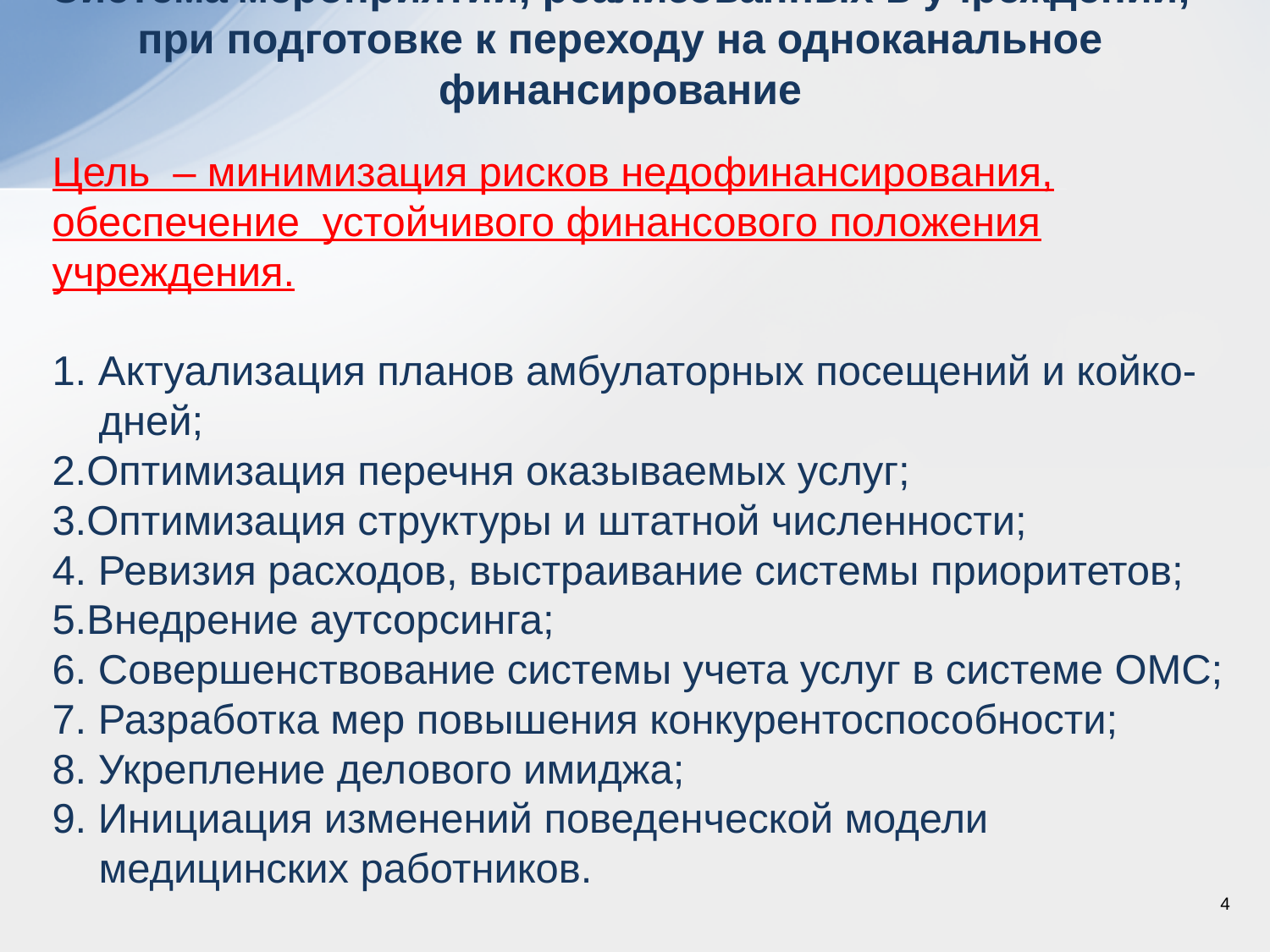

# Система мероприятий, реализованных в учреждении, при подготовке к переходу на одноканальное финансирование
Цель  – минимизация рисков недофинансирования,
обеспечение  устойчивого финансового положения учреждения.

1. Актуализация планов амбулаторных посещений и койко-дней;
2.Оптимизация перечня оказываемых услуг;
3.Оптимизация структуры и штатной численности;
4. Ревизия расходов, выстраивание системы приоритетов;
5.Внедрение аутсорсинга;
6. Совершенствование системы учета услуг в системе ОМС;
7. Разработка мер повышения конкурентоспособности;
8. Укрепление делового имиджа;
9. Инициация изменений поведенческой модели медицинских работников.

4